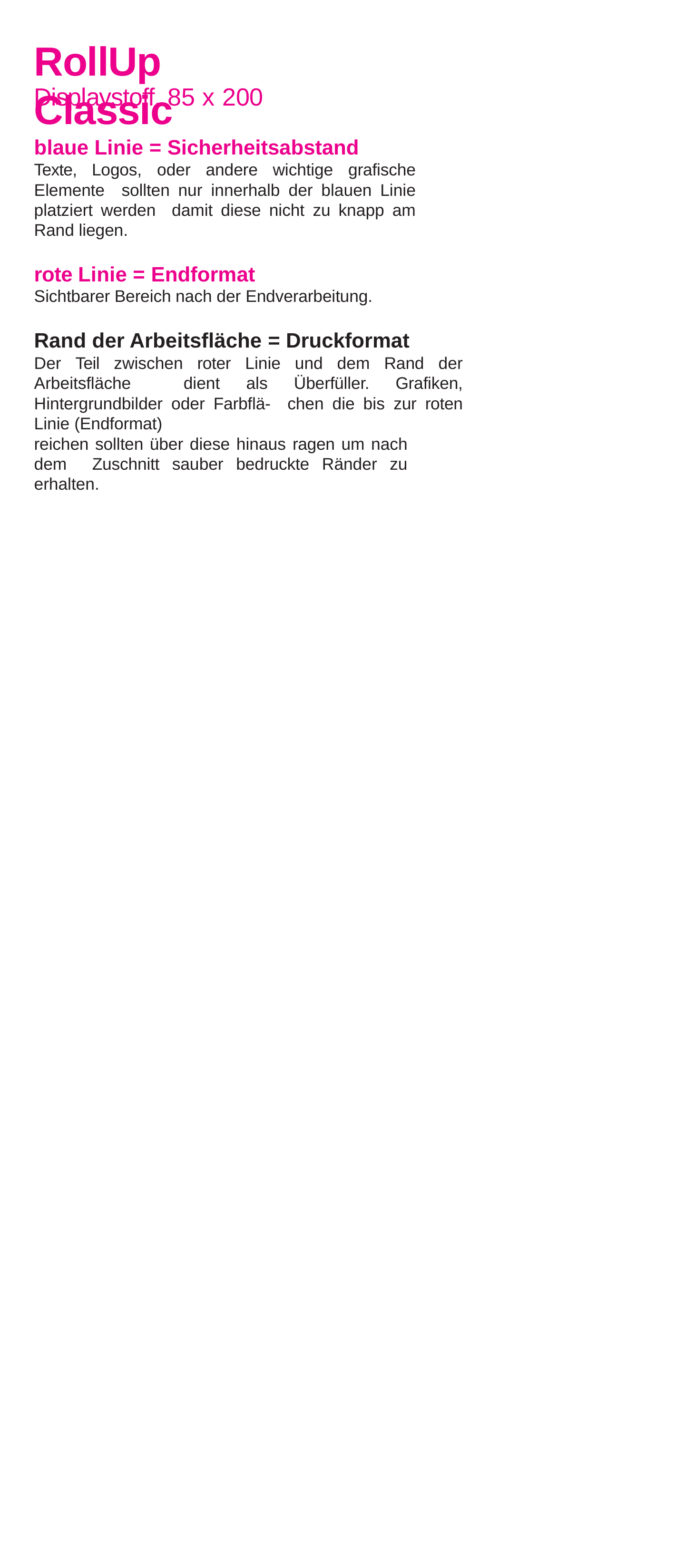

RollUp Classic
Displaystoff, 85 x 200
blaue Linie = Sicherheitsabstand
Texte, Logos, oder andere wichtige grafische Elemente  sollten nur innerhalb der blauen Linie platziert werden  damit diese nicht zu knapp am Rand liegen.

rote Linie = Endformat
Sichtbarer Bereich nach der Endverarbeitung.

Rand der Arbeitsfläche = Druckformat
Der Teil zwischen roter Linie und dem Rand der Arbeitsfläche  dient als Überfüller. Grafiken, Hintergrundbilder oder Farbflä-  chen die bis zur roten Linie (Endformat)
reichen sollten über diese hinaus ragen um nach dem  Zuschnitt sauber bedruckte Ränder zu erhalten.